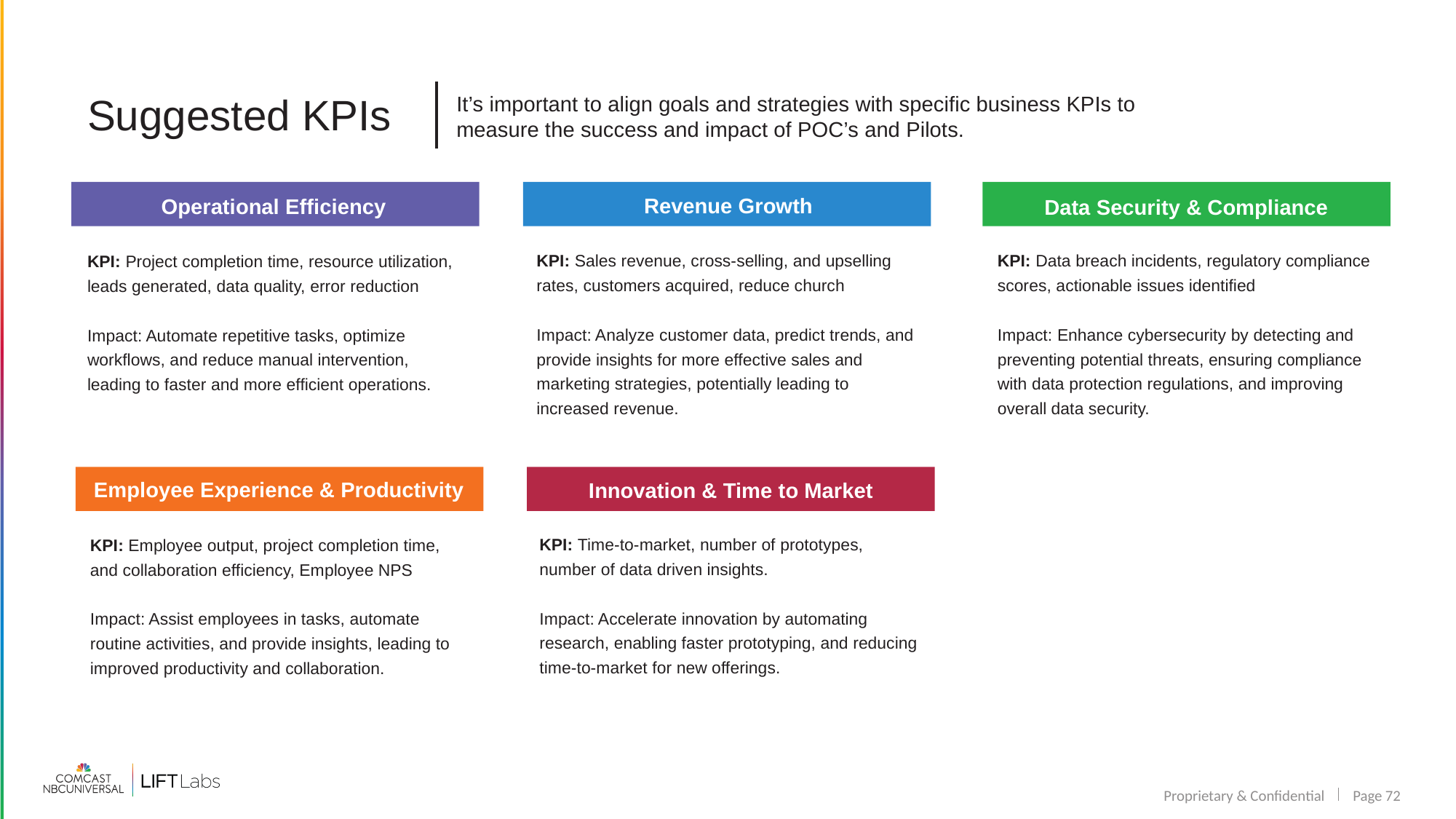

Suggested KPIs
It’s important to align goals and strategies with specific business KPIs to measure the success and impact of POC’s and Pilots.
Revenue Growth
Operational Efficiency
Data Security & Compliance
KPI: Sales revenue, cross-selling, and upselling rates, customers acquired, reduce church
Impact: Analyze customer data, predict trends, and provide insights for more effective sales and marketing strategies, potentially leading to increased revenue.
KPI: Data breach incidents, regulatory compliance scores, actionable issues identified
Impact: Enhance cybersecurity by detecting and preventing potential threats, ensuring compliance with data protection regulations, and improving overall data security.
KPI: Project completion time, resource utilization, leads generated, data quality, error reduction
Impact: Automate repetitive tasks, optimize workflows, and reduce manual intervention, leading to faster and more efficient operations.
Employee Experience & Productivity
Innovation & Time to Market
KPI: Time-to-market, number of prototypes, number of data driven insights.
Impact: Accelerate innovation by automating research, enabling faster prototyping, and reducing time-to-market for new offerings.
KPI: Employee output, project completion time, and collaboration efficiency, Employee NPS

Impact: Assist employees in tasks, automate routine activities, and provide insights, leading to improved productivity and collaboration.